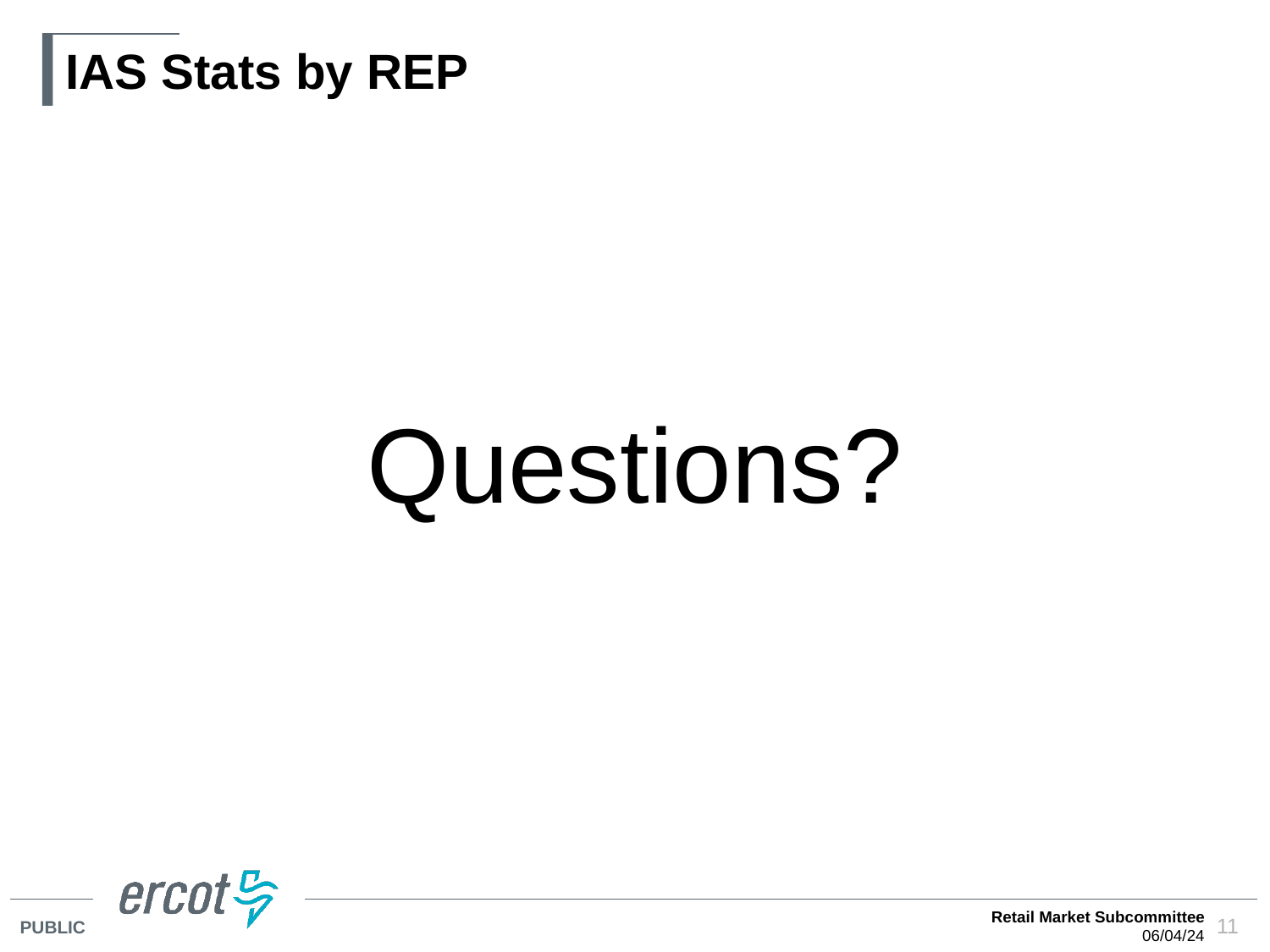

# IAS Stats by REP

Questions?

Retail Market Subcommittee
06/04/24
11